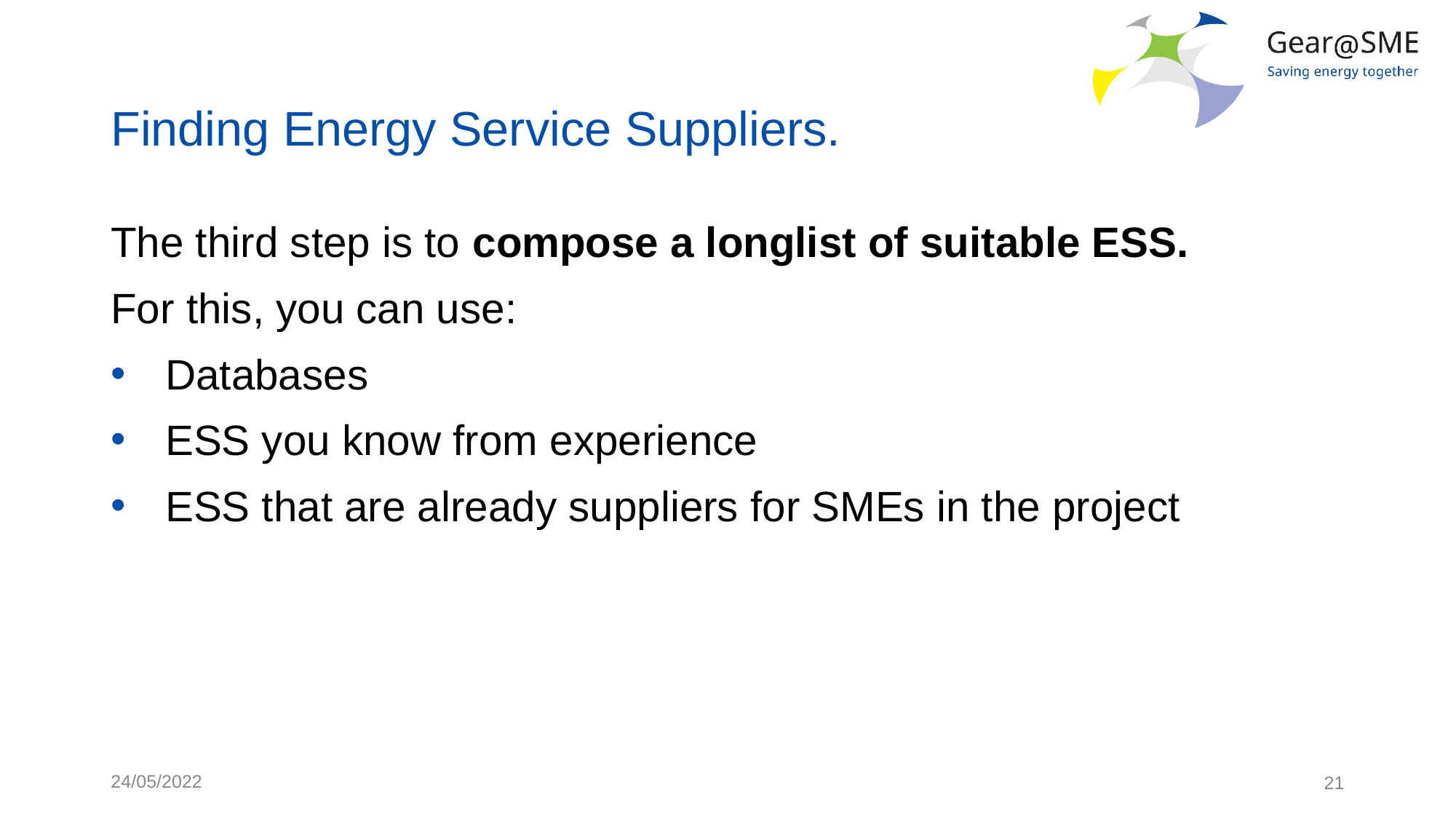

# Finding Energy Service Suppliers.
The third step is to compose a longlist of suitable ESS.
For this, you can use:
Databases
ESS you know from experience
ESS that are already suppliers for SMEs in the project

24/05/2022
21